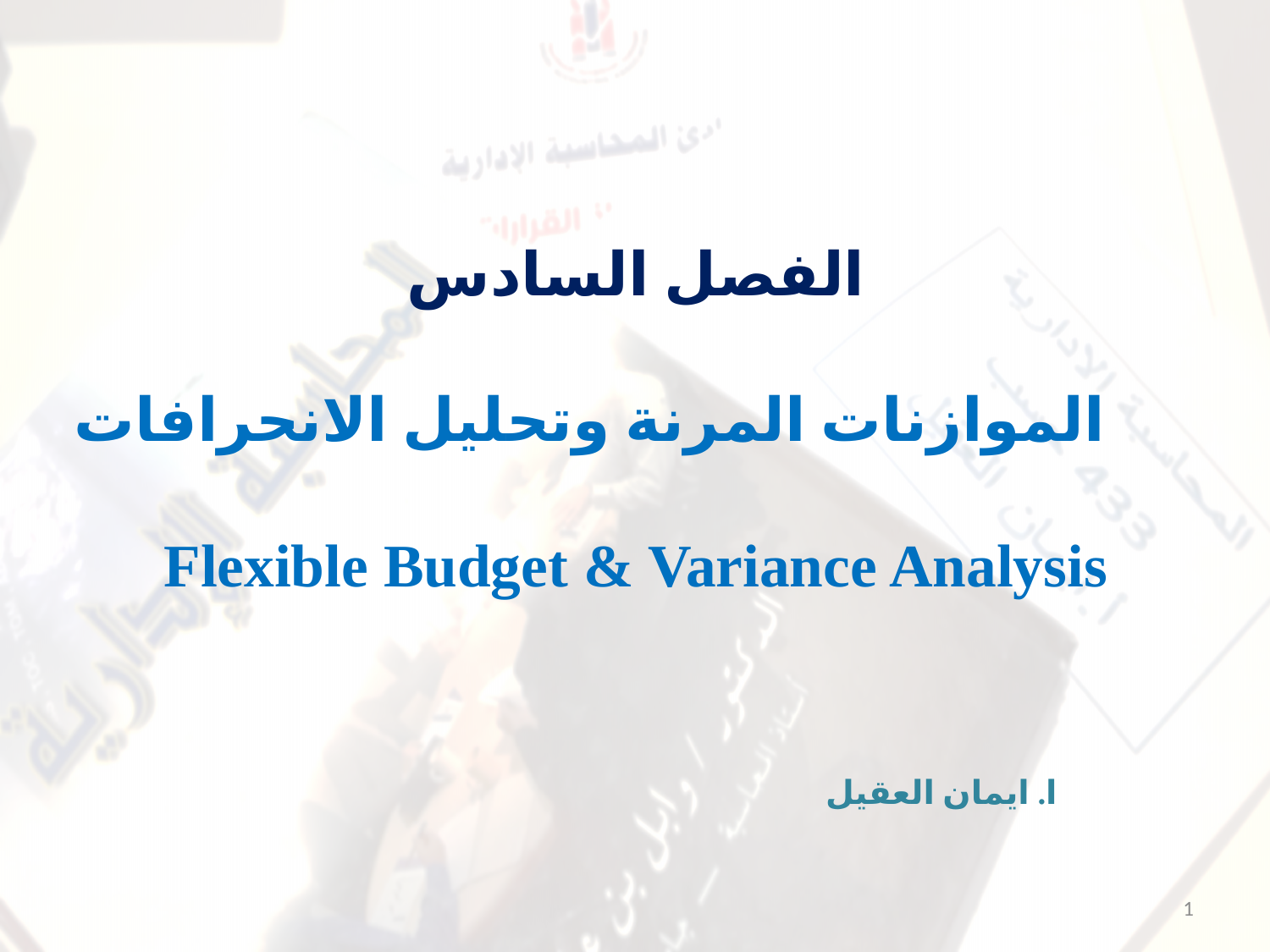

# الفصل السادس الموازنات المرنة وتحليل الانحرافات Flexible Budget & Variance Analysis ا. ايمان العقيل
1